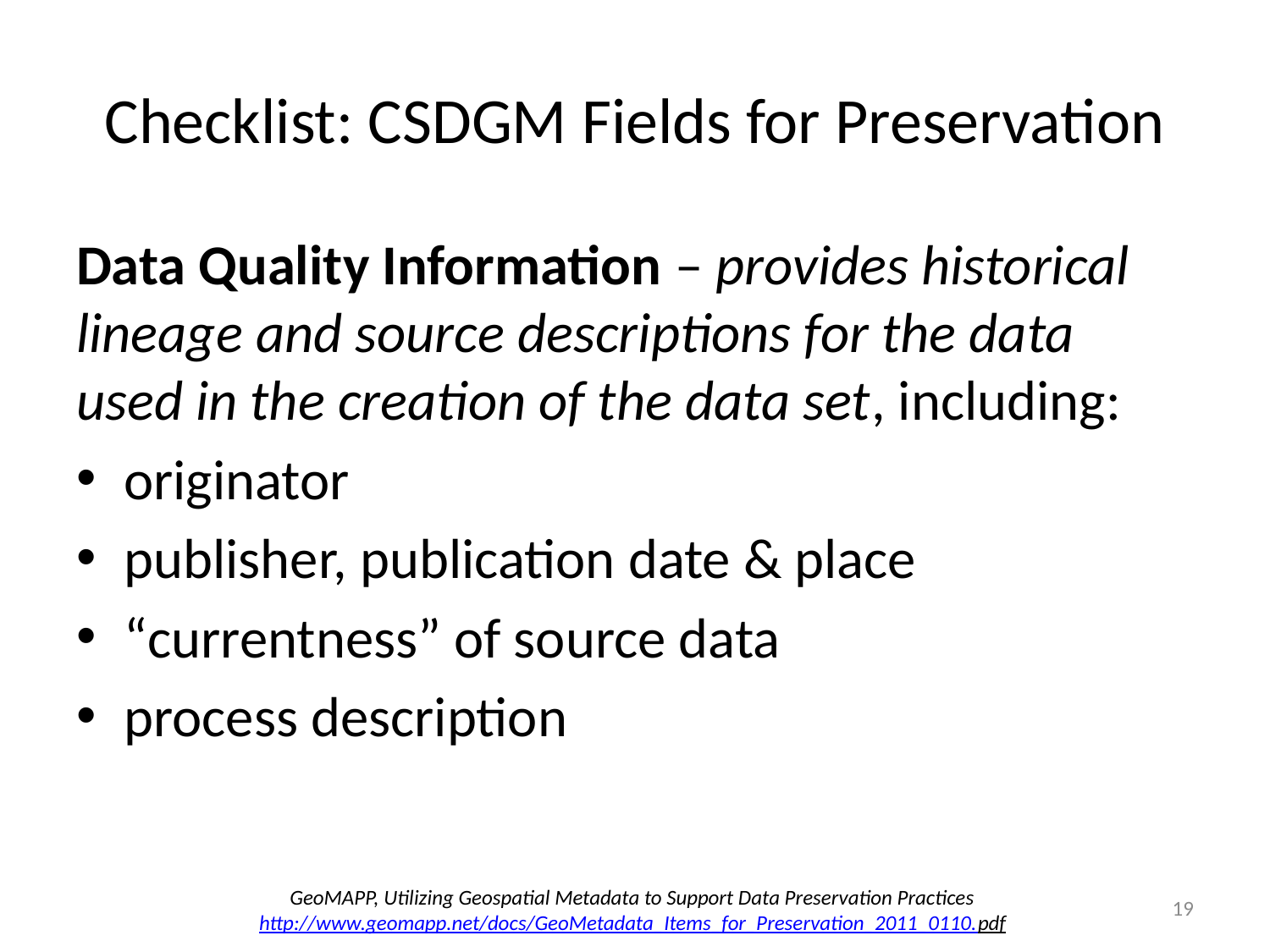

# Checklist: CSDGM Fields for Preservation
Data Quality Information – provides historical lineage and source descriptions for the data used in the creation of the data set, including:
originator
publisher, publication date & place
“currentness” of source data
process description

GeoMAPP, Utilizing Geospatial Metadata to Support Data Preservation Practices
http://www.geomapp.net/docs/GeoMetadata_Items_for_Preservation_2011_0110.pdf
19